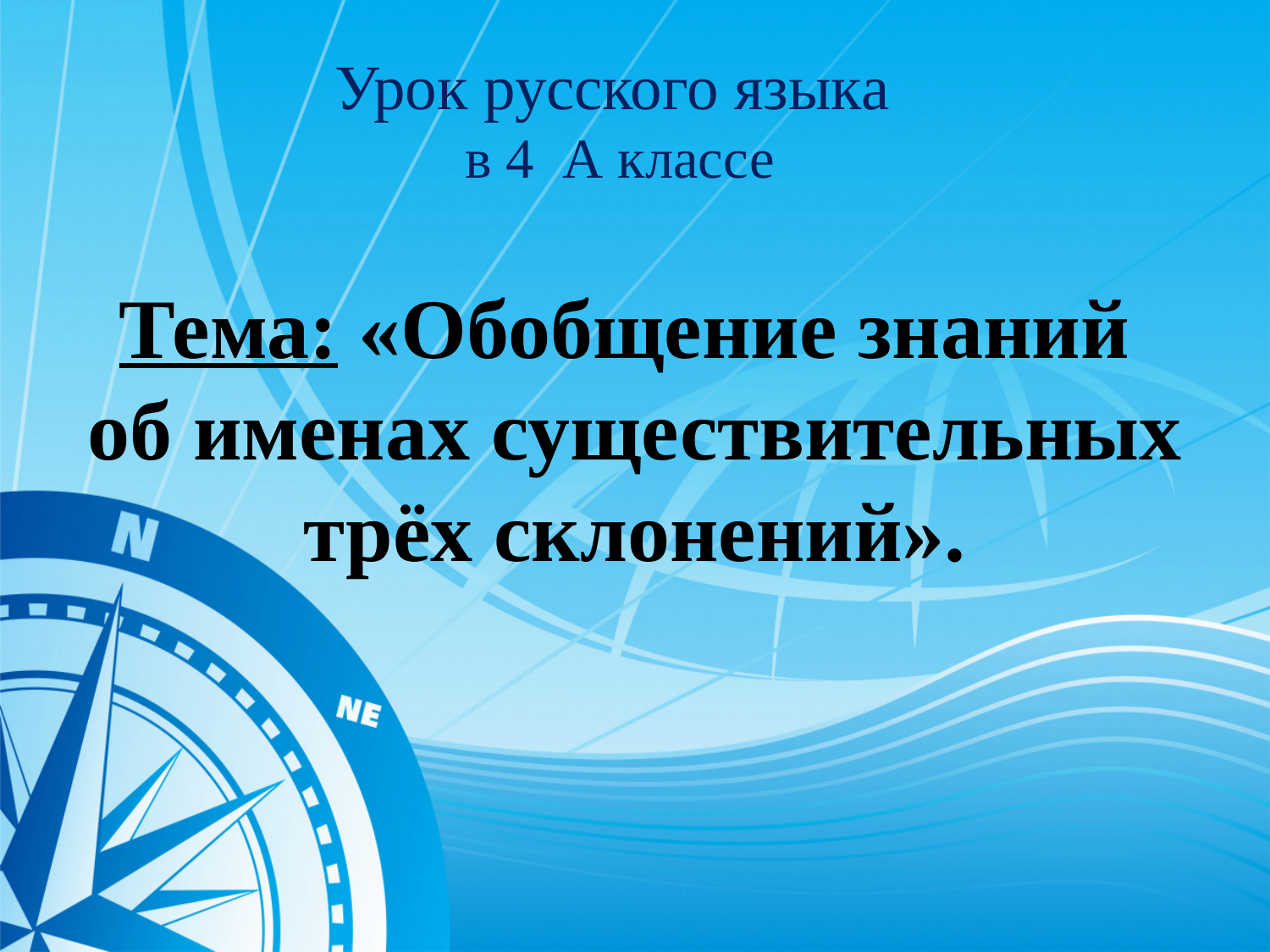

Урок русского языка
в 4  А классе
Тема: «Обобщение знаний
об именах существительных трёх склонений».